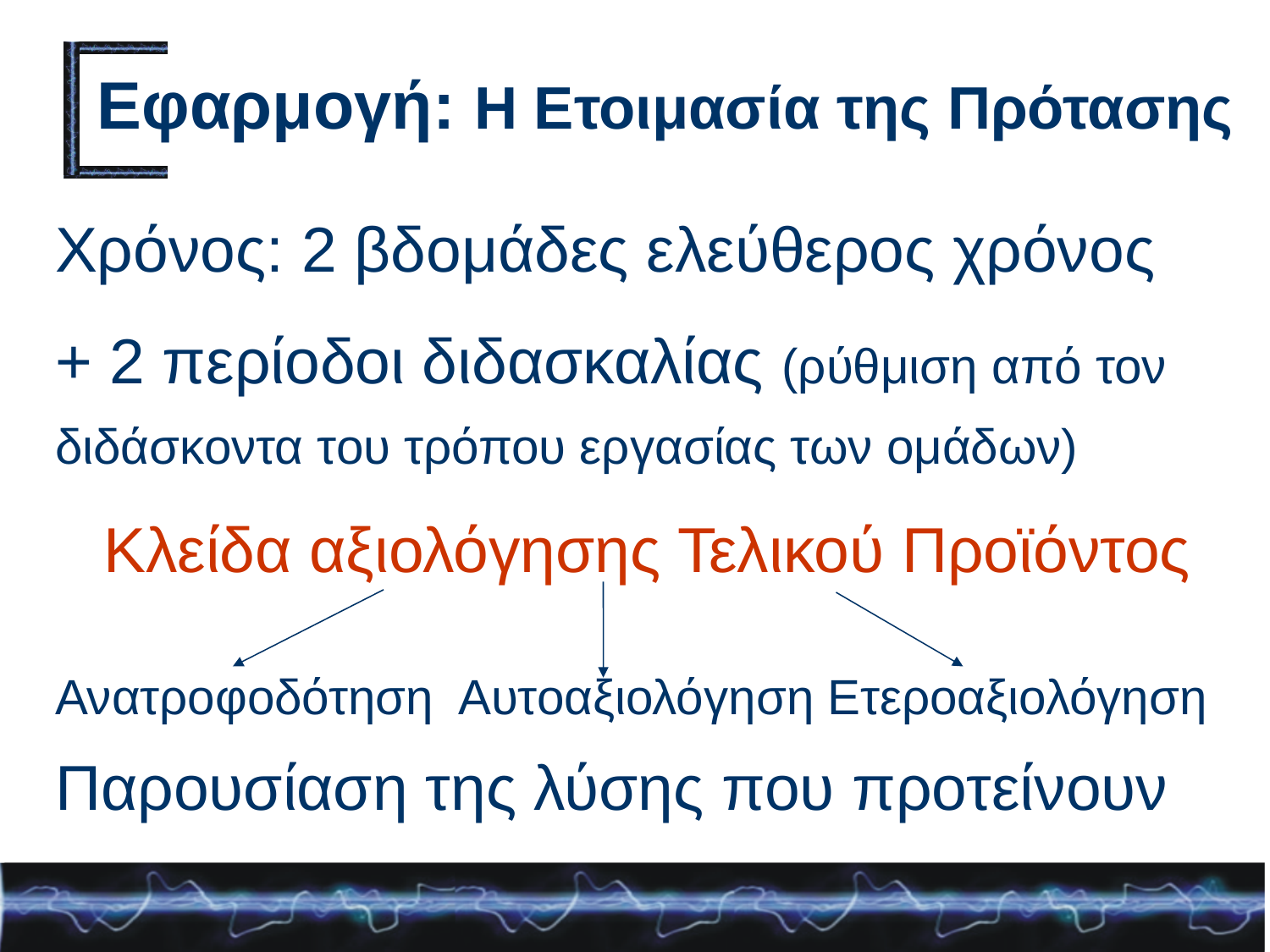

# Εφαρμογή: H Ετοιμασία της Πρότασης
Χρόνος: 2 βδομάδες ελεύθερος χρόνος
+ 2 περίοδοι διδασκαλίας (ρύθμιση από τον διδάσκοντα του τρόπου εργασίας των ομάδων)
Κλείδα αξιολόγησης Τελικού Προϊόντος

Ανατροφοδότηση  Αυτοαξιολόγηση Ετεροαξιολόγηση
Παρουσίαση της λύσης που προτείνουν